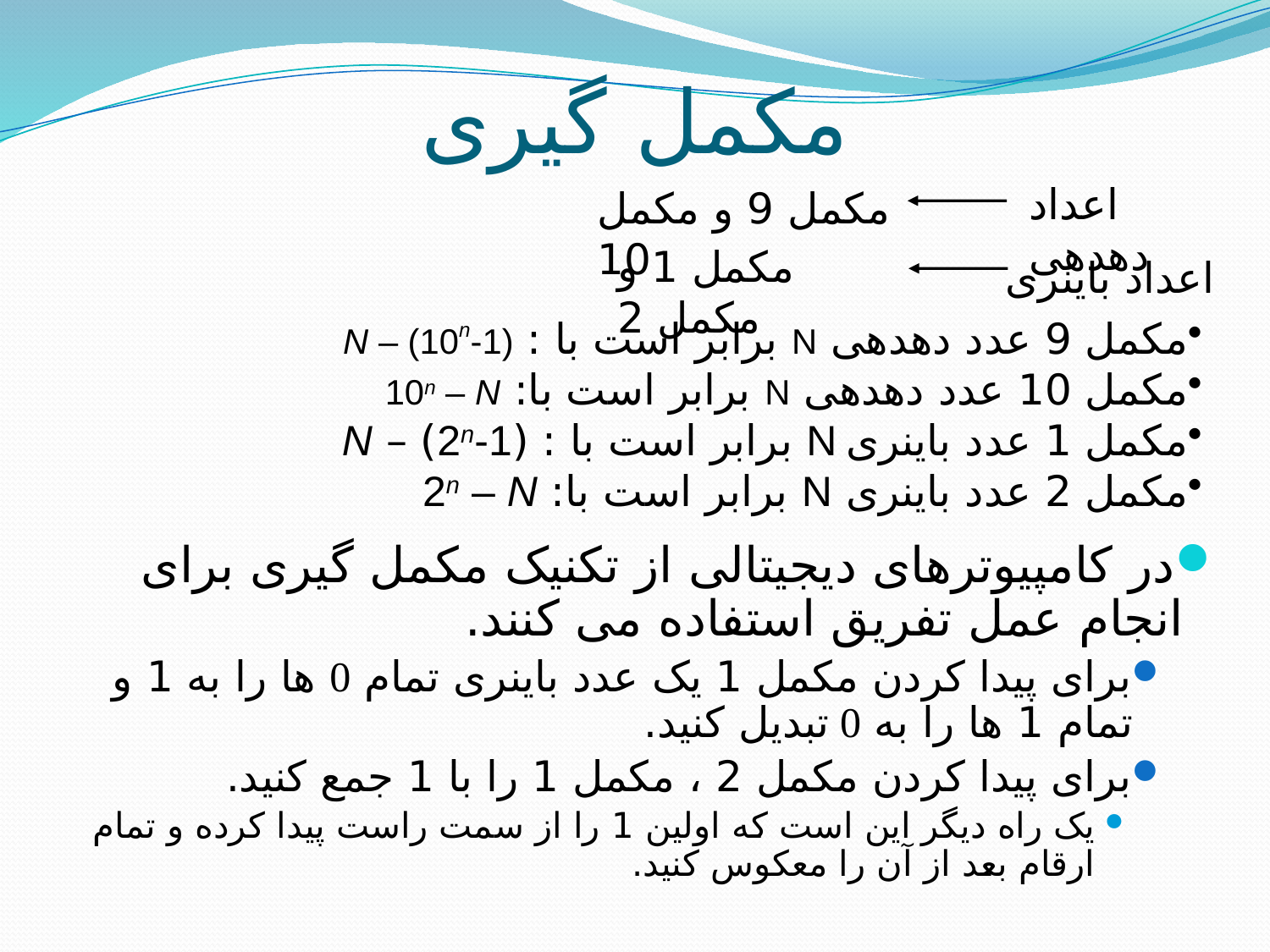

# مکمل گیری
اعداد دهدهی
مکمل 9 و مکمل 10

مکمل 1 و مکمل 2
اعداد باینری

مکمل 9 عدد دهدهی N برابر است با : (10n-1) – N
مکمل 10 عدد دهدهی N برابر است با: 10n – N
مکمل 1 عدد باینری N برابر است با : (2n-1) – N
مکمل 2 عدد باینری N برابر است با: 2n – N
در کامپیوترهای دیجیتالی از تکنیک مکمل گیری برای انجام عمل تفریق استفاده می کنند.
برای پیدا کردن مکمل 1 یک عدد باینری تمام 0 ها را به 1 و تمام 1 ها را به 0 تبدیل کنید.
برای پیدا کردن مکمل 2 ، مکمل 1 را با 1 جمع کنید.
یک راه دیگر این است که اولین 1 را از سمت راست پیدا کرده و تمام ارقام بعد از آن را معکوس کنید.